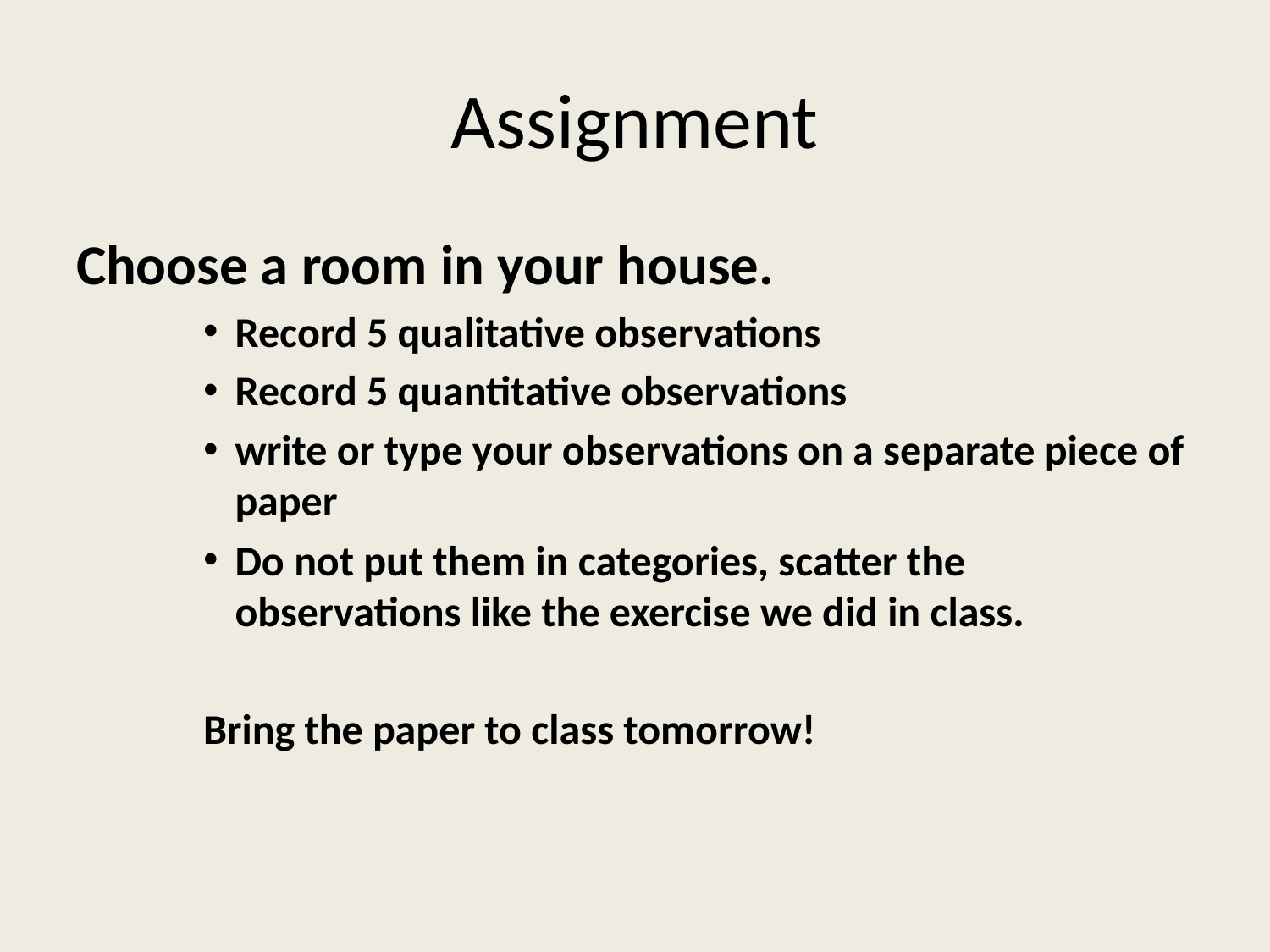

# Assignment
Choose a room in your house.
Record 5 qualitative observations
Record 5 quantitative observations
write or type your observations on a separate piece of paper
Do not put them in categories, scatter the observations like the exercise we did in class.

Bring the paper to class tomorrow!